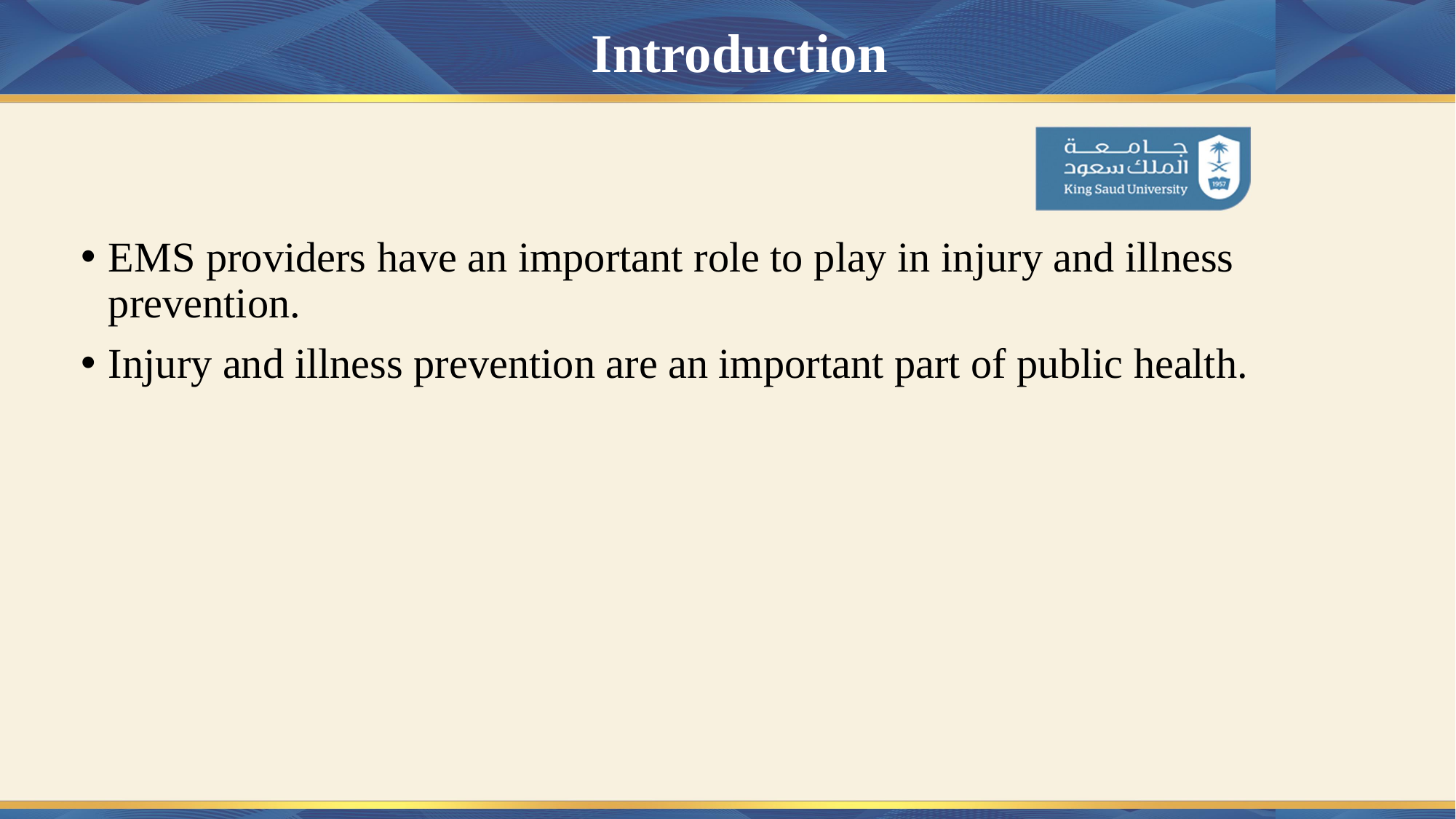

# Introduction
EMS providers have an important role to play in injury and illness prevention.
Injury and illness prevention are an important part of public health.